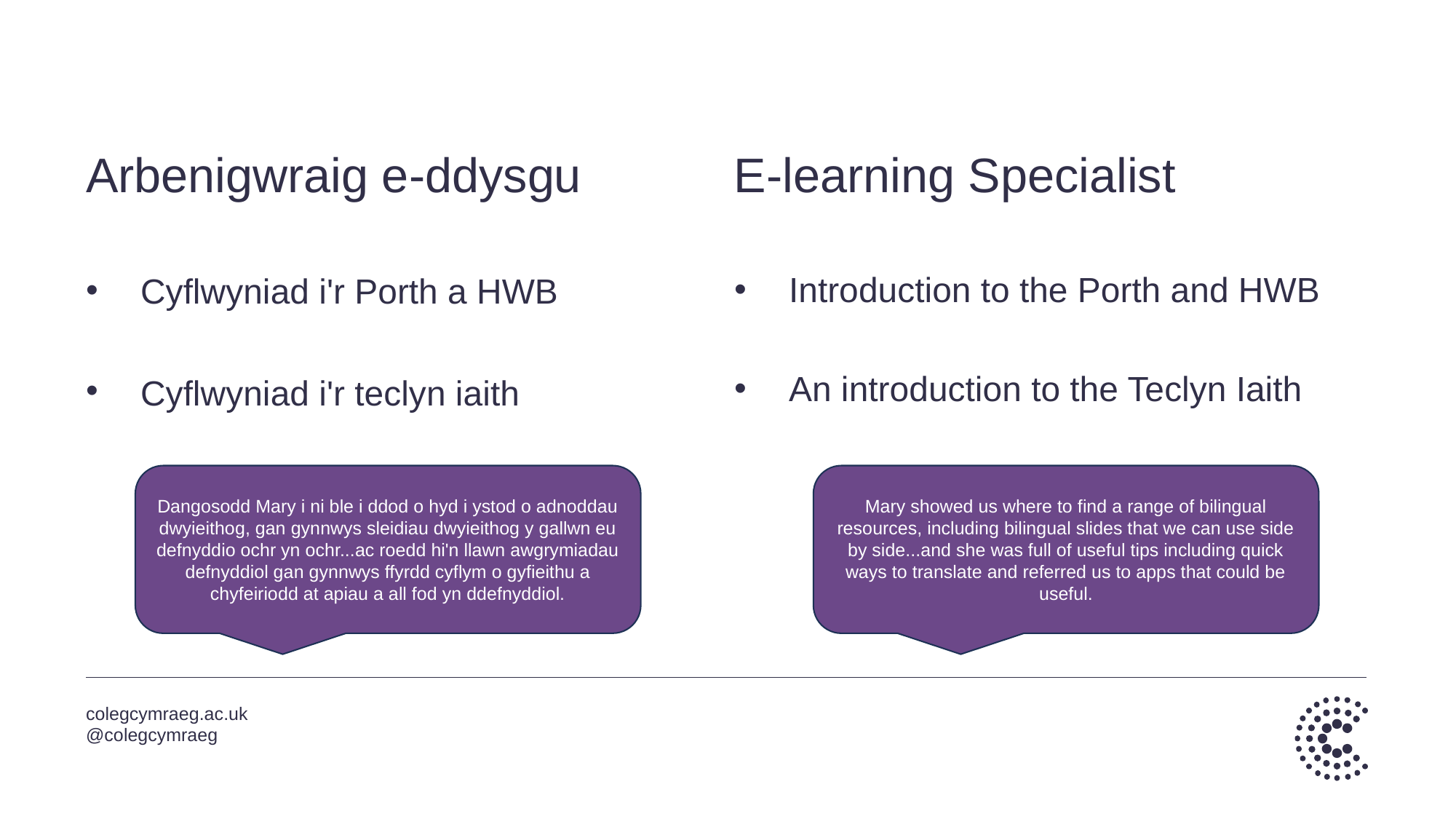

# Arbenigwraig e-ddysgu
E-learning Specialist

Introduction to the Porth and HWB
An introduction to the Teclyn Iaith

Cyflwyniad i'r Porth a HWB
Cyflwyniad i'r teclyn iaith
Dangosodd Mary i ni ble i ddod o hyd i ystod o adnoddau dwyieithog, gan gynnwys sleidiau dwyieithog y gallwn eu defnyddio ochr yn ochr...ac roedd hi'n llawn awgrymiadau defnyddiol gan gynnwys ffyrdd cyflym o gyfieithu a chyfeiriodd at apiau a all fod yn ddefnyddiol.
Mary showed us where to find a range of bilingual resources, including bilingual slides that we can use side by side...and she was full of useful tips including quick ways to translate and referred us to apps that could be useful.